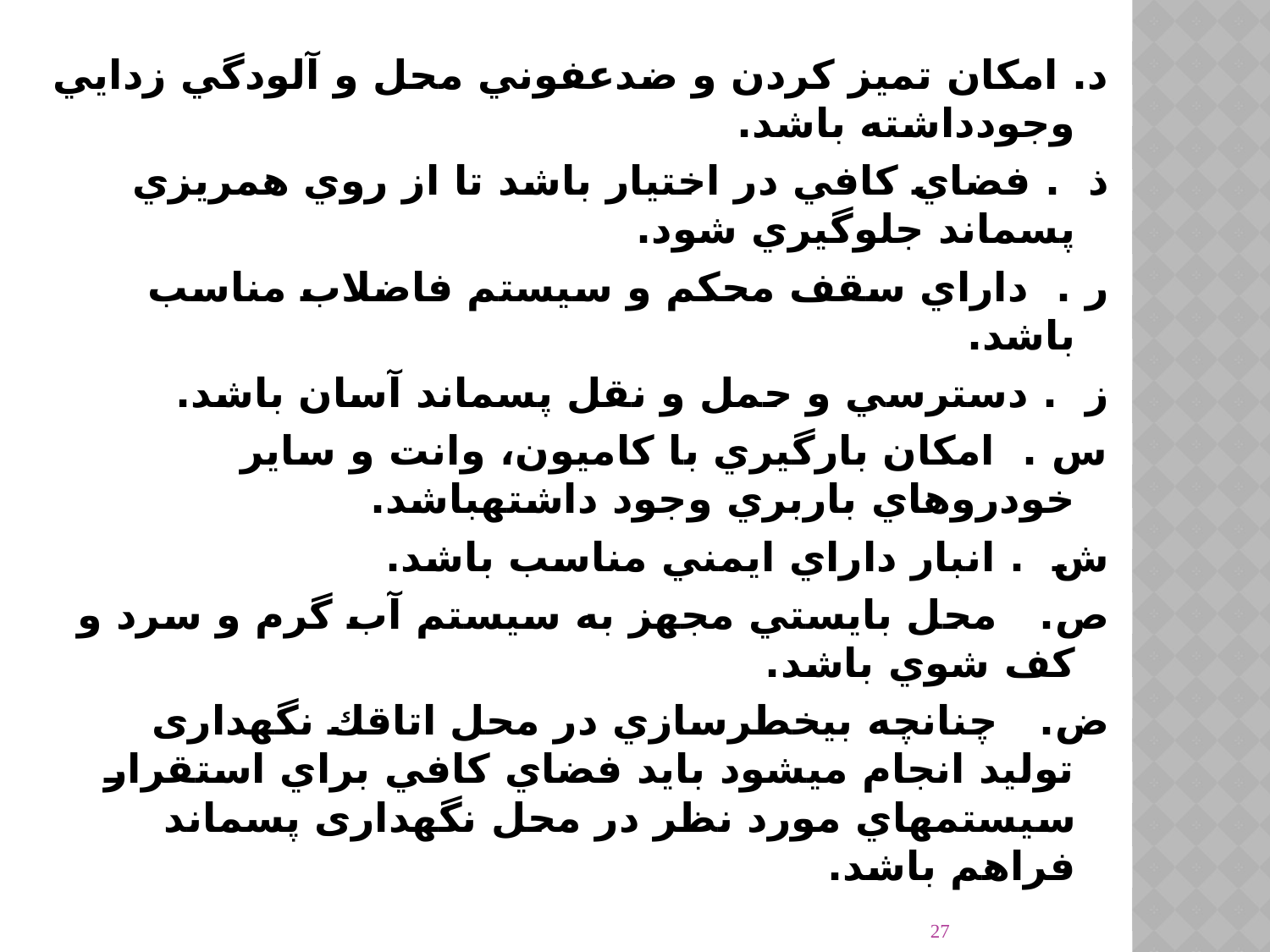

د. امكان تمیز كردن و ضدعفوني محل و آلودگي زدايي وجودداشته باشد.
ذ  . فضاي كافي در اختیار باشد تا از روي همريزي پسماند جلوگیري شود.
ر .  داراي سقف محكم و سیستم فاضلاب مناسب باشد.
ز  . دسترسي و حمل و نقل پسماند آسان باشد.
س .  امكان بارگیري با كامیون، وانت و ساير خودروھاي باربري وجود داشتهباشد.
ش  . انبار داراي ايمني مناسب باشد.
ص.   محل بايستي مجهز به سیستم آب گرم و سرد و كف شوي باشد.
ض.   چنانچه بيخطرسازي در محل اتاقك نگهداری تولید انجام ميشود بايد فضاي كافي براي استقرار سیستمھاي مورد نظر در محل نگهداری پسماند فراھم باشد.

27